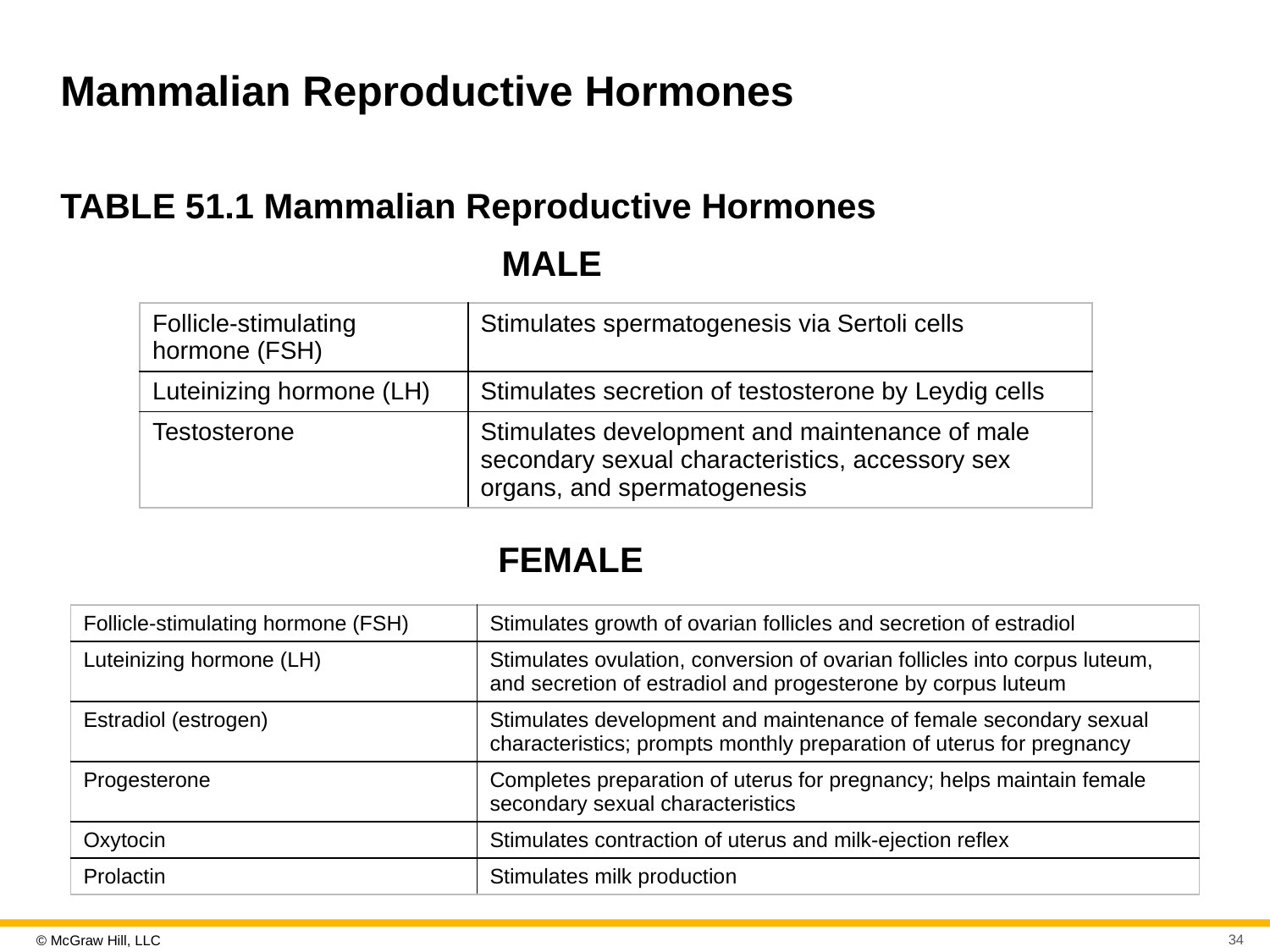

# Mammalian Reproductive Hormones
TABLE 51.1 Mammalian Reproductive Hormones
MALE
| Follicle-stimulating hormone (FSH) | Stimulates spermatogenesis via Sertoli cells |
| --- | --- |
| Luteinizing hormone (LH) | Stimulates secretion of testosterone by Leydig cells |
| Testosterone | Stimulates development and maintenance of male secondary sexual characteristics, accessory sex organs, and spermatogenesis |
FEMALE
| Follicle-stimulating hormone (FSH) | Stimulates growth of ovarian follicles and secretion of estradiol |
| --- | --- |
| Luteinizing hormone (LH) | Stimulates ovulation, conversion of ovarian follicles into corpus luteum, and secretion of estradiol and progesterone by corpus luteum |
| Estradiol (estrogen) | Stimulates development and maintenance of female secondary sexual characteristics; prompts monthly preparation of uterus for pregnancy |
| Progesterone | Completes preparation of uterus for pregnancy; helps maintain female secondary sexual characteristics |
| Oxytocin | Stimulates contraction of uterus and milk-ejection reflex |
| Prolactin | Stimulates milk production |
34